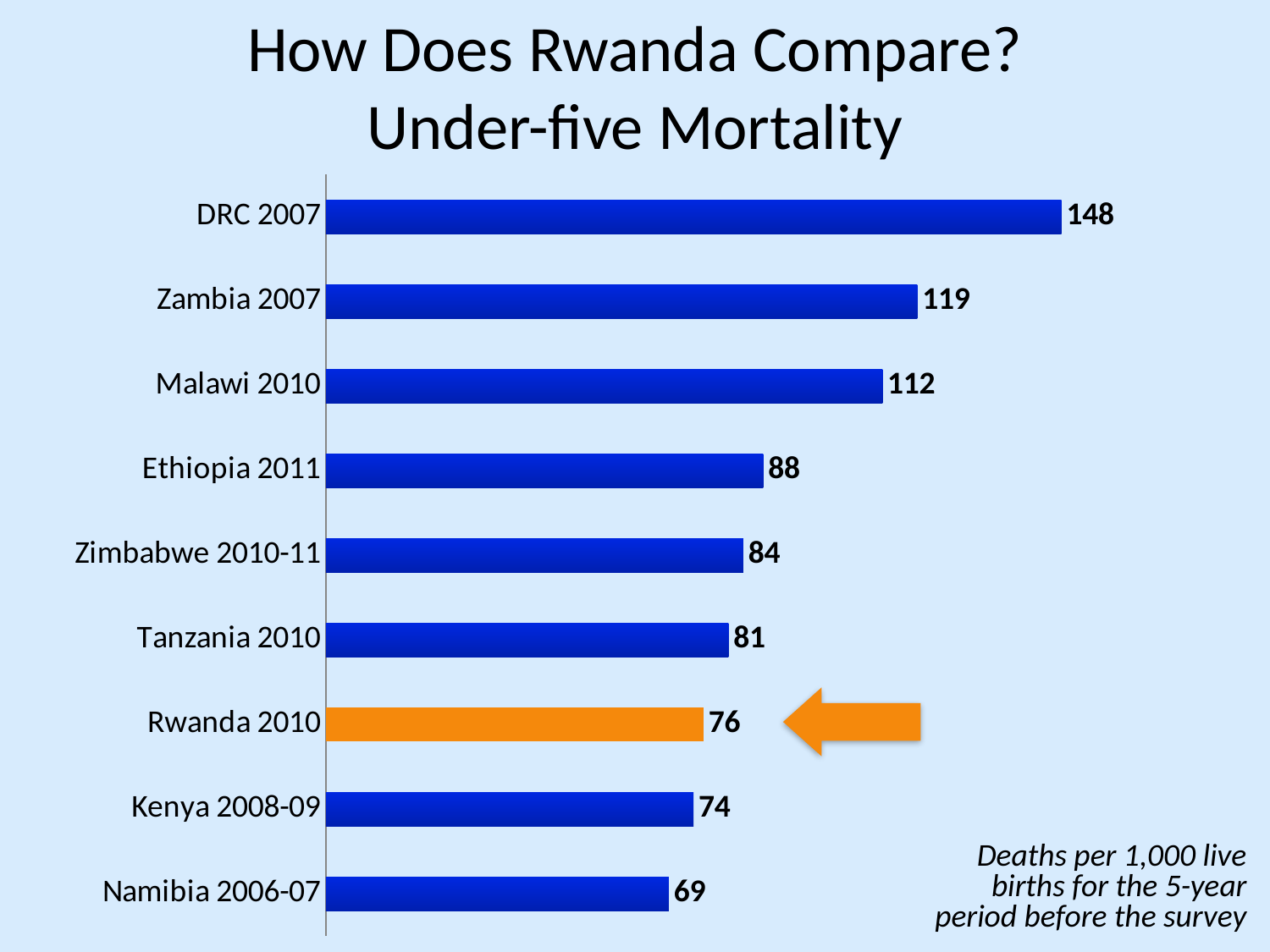

# How Does Rwanda Compare? Under-five Mortality

### Chart

| Category | Series 1 |
|---|---|
| Namibia 2006-07 | 69.0 |
| Kenya 2008-09 | 74.0 |
| Rwanda 2010 | 76.0 |
| Tanzania 2010 | 81.0 |
| Zimbabwe 2010-11 | 84.0 |
| Ethiopia 2011 | 88.0 |
| Malawi 2010 | 112.0 |
| Zambia 2007 | 119.0 |
| DRC 2007 | 148.0 |
Deaths per 1,000 live births for the 5-year period before the survey